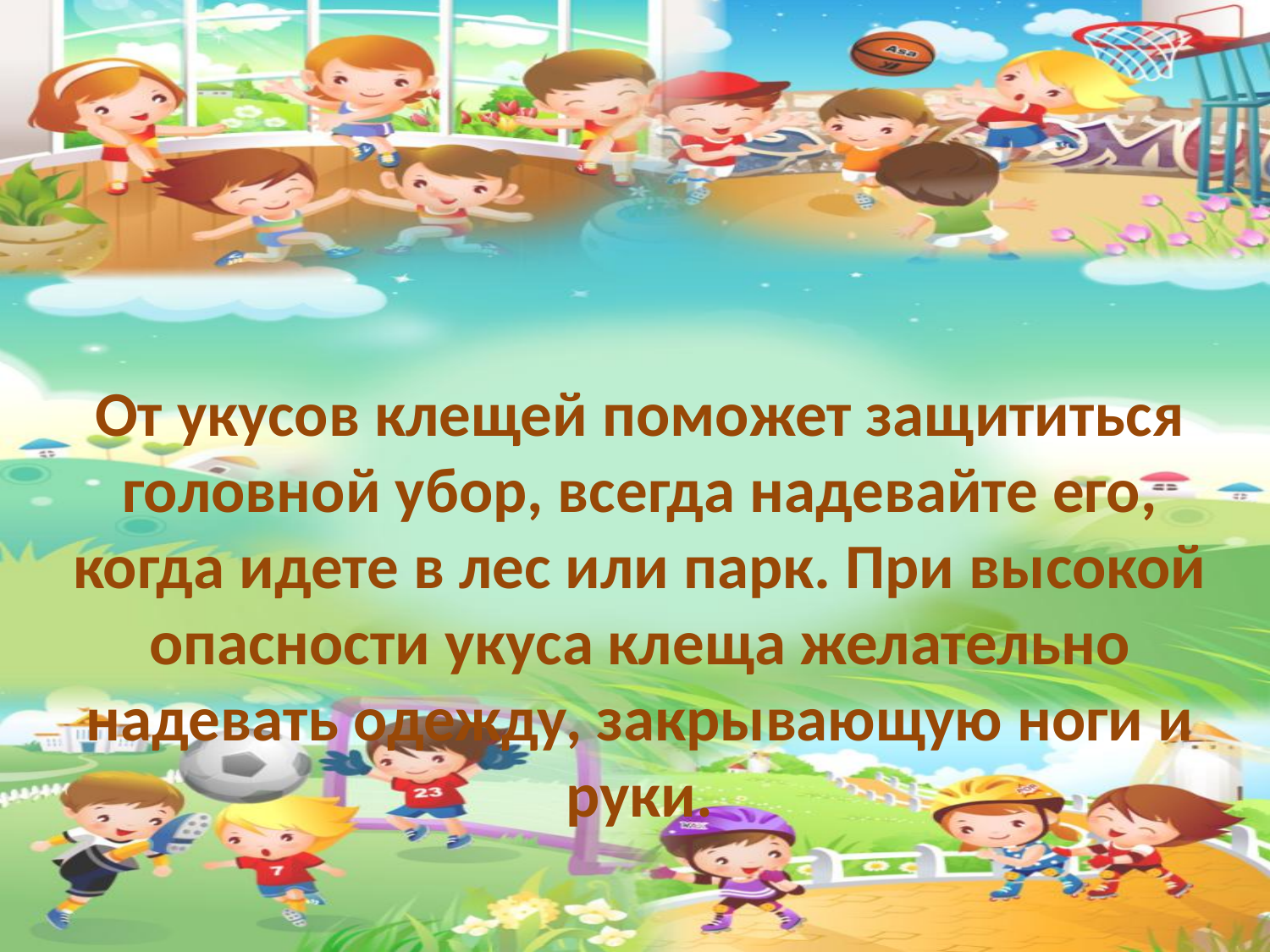

От укусов клещей поможет защититься головной убор, всегда надевайте его, когда идете в лес или парк. При высокой опасности укуса клеща желательно надевать одежду, закрывающую ноги и руки.